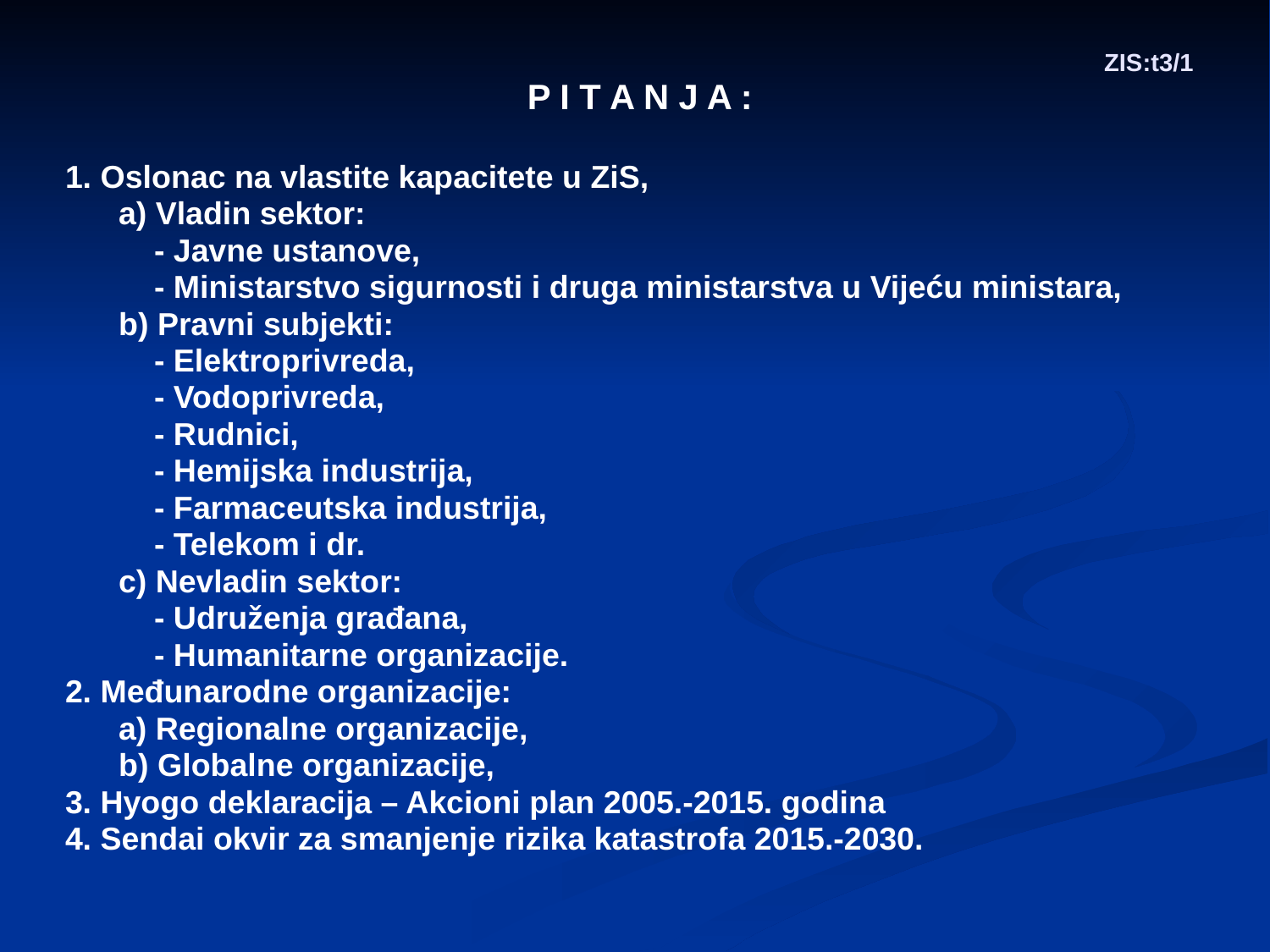

# ZIS:t3/1
P I T A N J A :

  1. Oslonac na vlastite kapacitete u ZiS,
        a) Vladin sektor:
            - Javne ustanove,
            - Ministarstvo sigurnosti i druga ministarstva u Vijeću ministara,
        b) Pravni subjekti:
            - Elektroprivreda,
            - Vodoprivreda,
            - Rudnici,
            - Hemijska industrija,
            - Farmaceutska industrija,
            - Telekom i dr.
        c) Nevladin sektor:
            - Udruženja građana,
            - Humanitarne organizacije.
  2. Međunarodne organizacije:
        a) Regionalne organizacije,
        b) Globalne organizacije,
  3. Hyogo deklaracija – Akcioni plan 2005.-2015. godina
  4. Sendai okvir za smanjenje rizika katastrofa 2015.-2030.